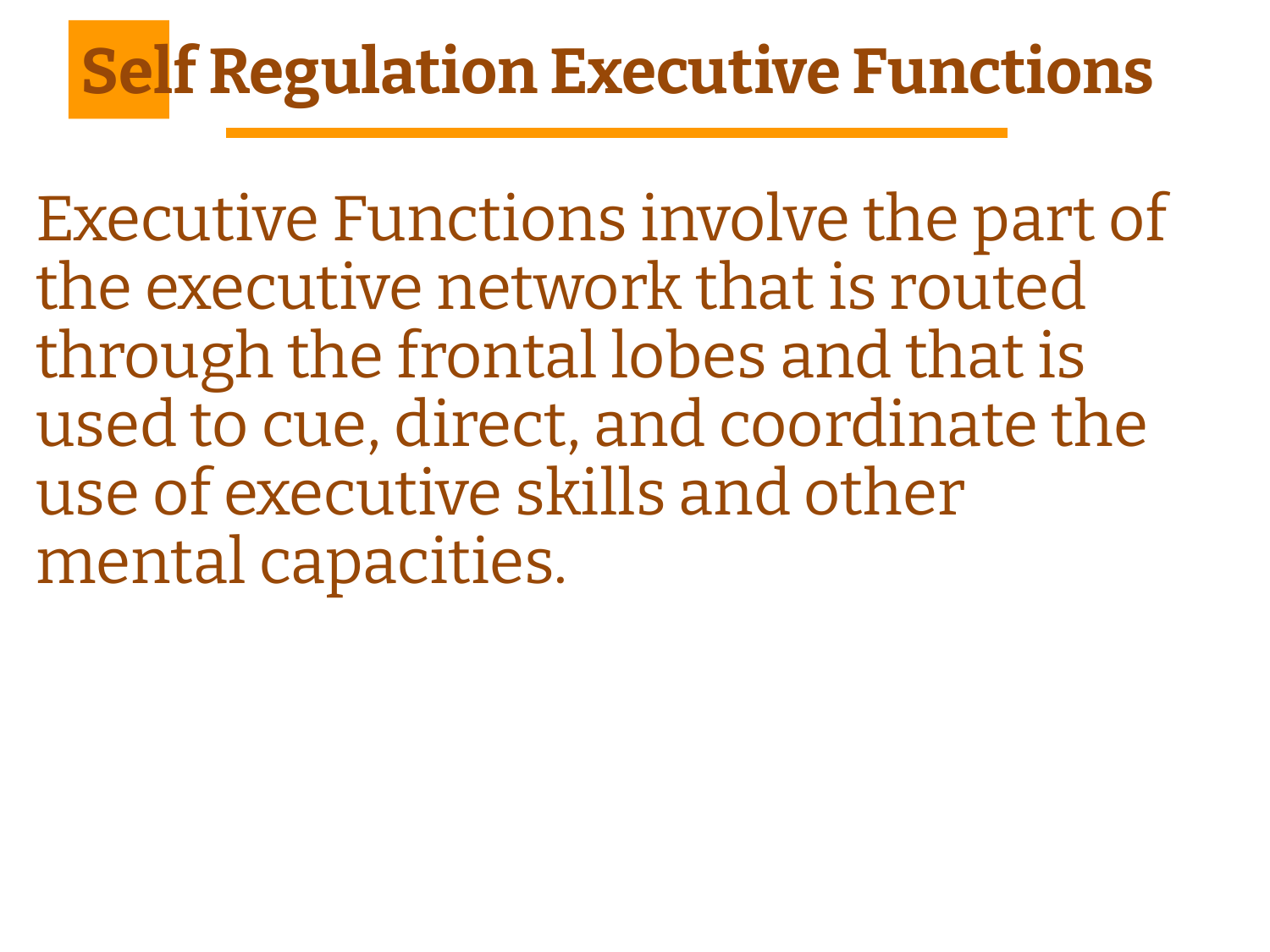

# Self Regulation Executive Functions

Executive Functions involve the part of the executive network that is routed through the frontal lobes and that is used to cue, direct, and coordinate the use of executive skills and other mental capacities.